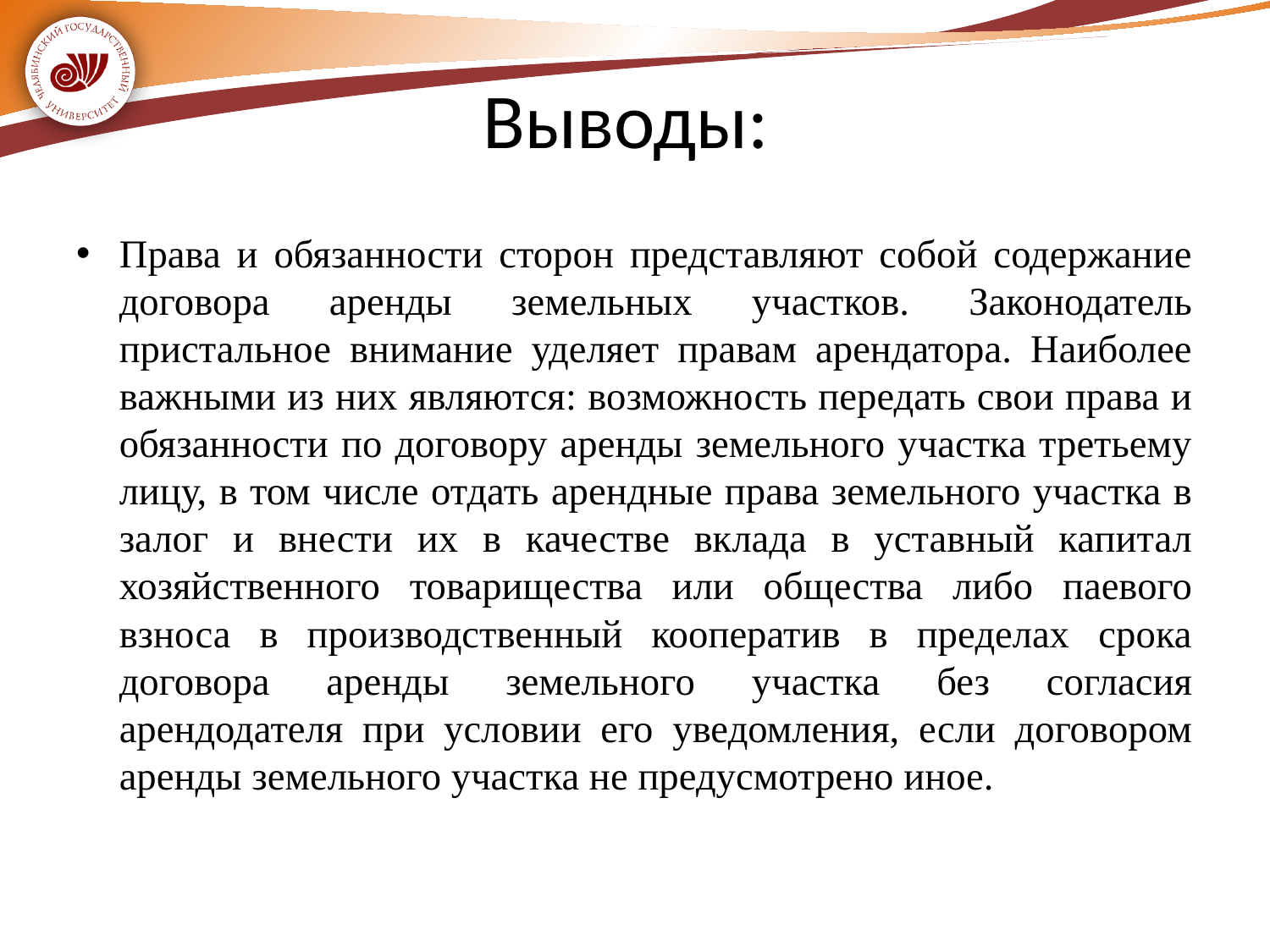

# Выводы:
Права и обязанности сторон представляют собой содержание договора аренды земельных участков. Законодатель пристальное внимание уделяет правам арендатора. Наиболее важными из них являются: возможность передать свои права и обязанности по договору аренды земельного участка третьему лицу, в том числе отдать арендные права земельного участка в залог и внести их в качестве вклада в уставный капитал хозяйственного товарищества или общества либо паевого взноса в производственный кооператив в пределах срока договора аренды земельного участка без согласия арендодателя при условии его уведомления, если договором аренды земельного участка не предусмотрено иное.